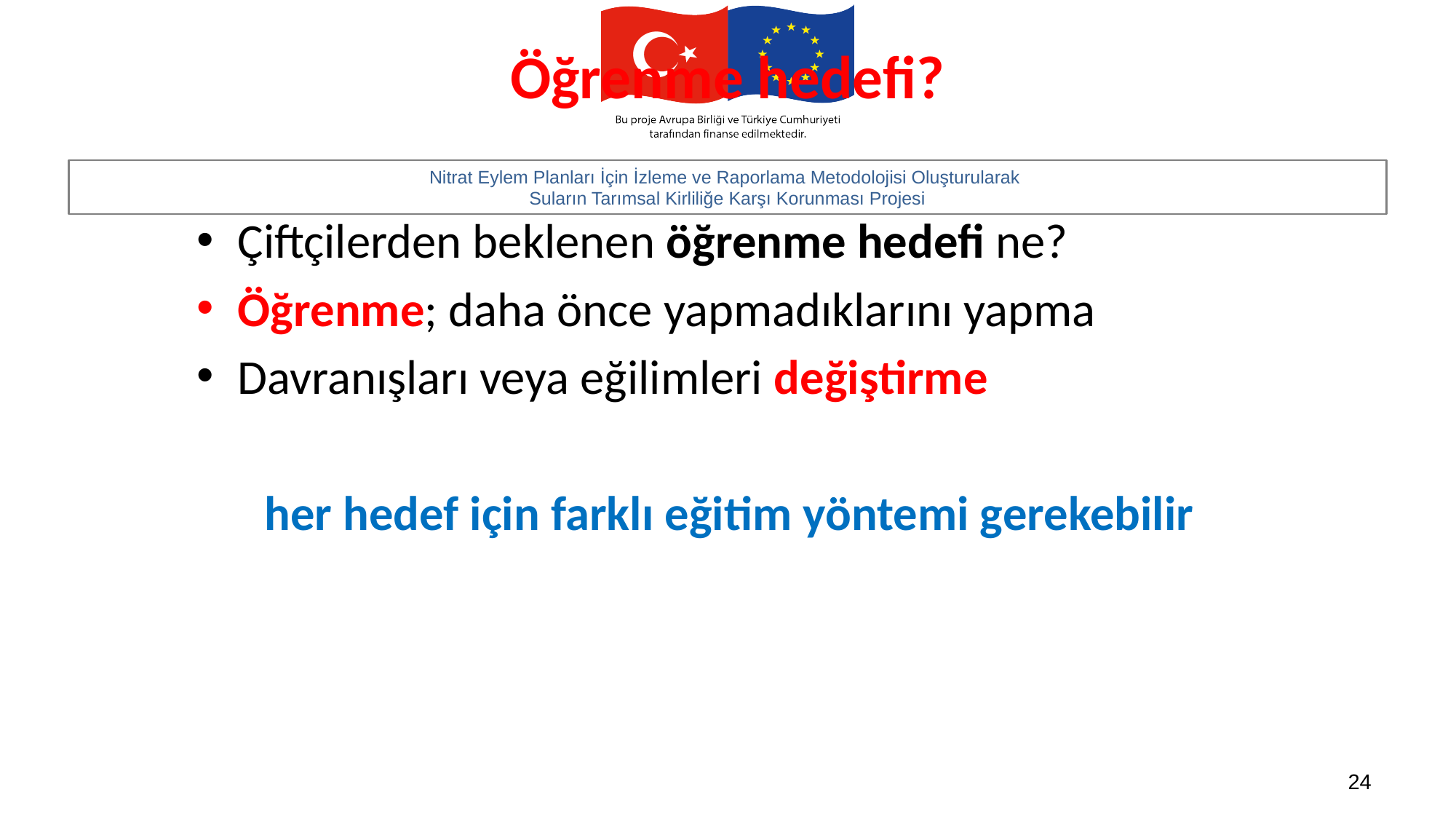

# Öğrenme hedefi?
Çiftçilerden beklenen öğrenme hedefi ne?
Öğrenme; daha önce yapmadıklarını yapma
Davranışları veya eğilimleri değiştirme

her hedef için farklı eğitim yöntemi gerekebilir
24